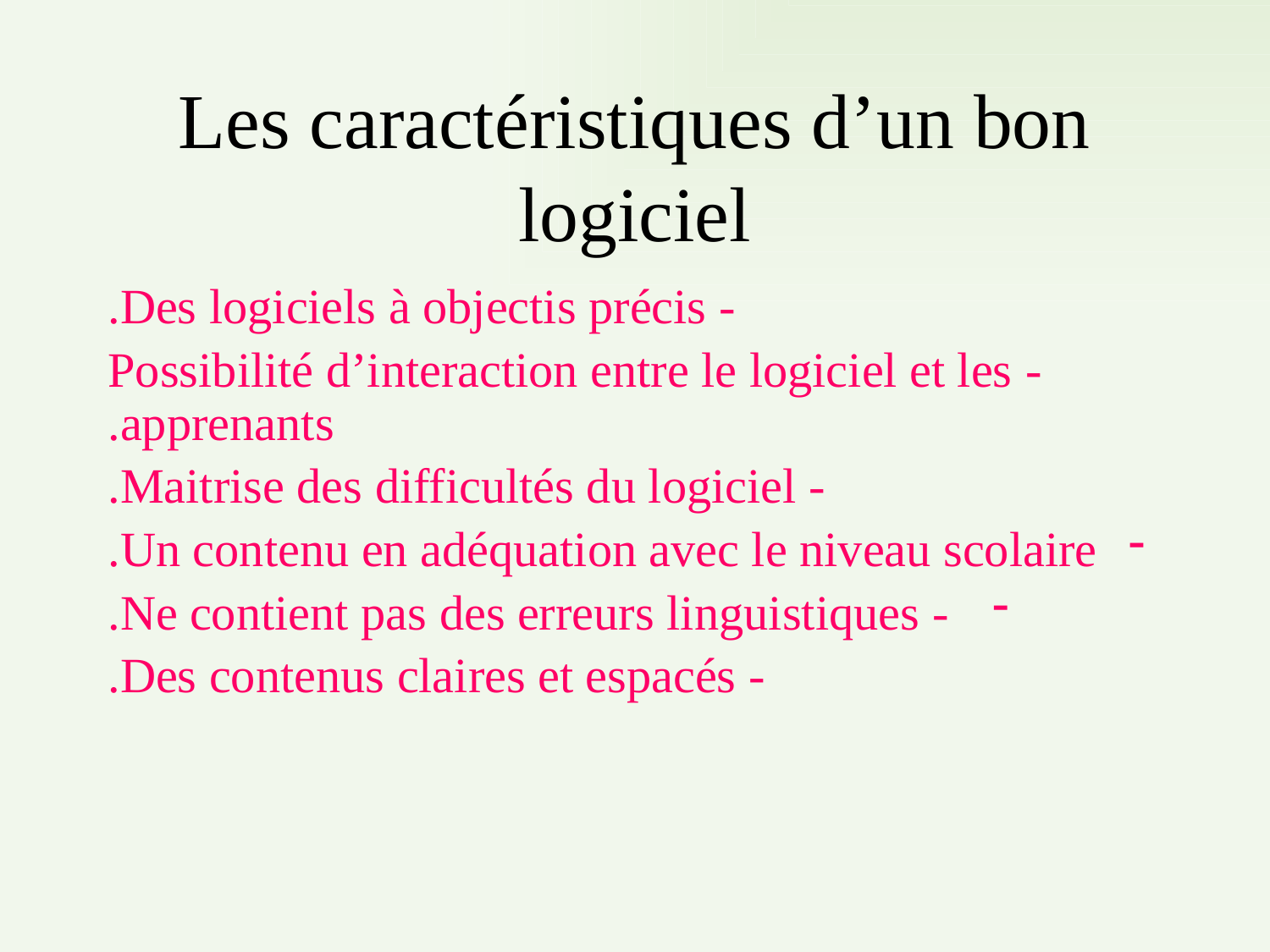

# Les caractéristiques d’un bon logiciel
- Des logiciels à objectis précis.
- Possibilité d’interaction entre le logiciel et les apprenants.
- Maitrise des difficultés du logiciel.
Un contenu en adéquation avec le niveau scolaire.
 - Ne contient pas des erreurs linguistiques.
- Des contenus claires et espacés.